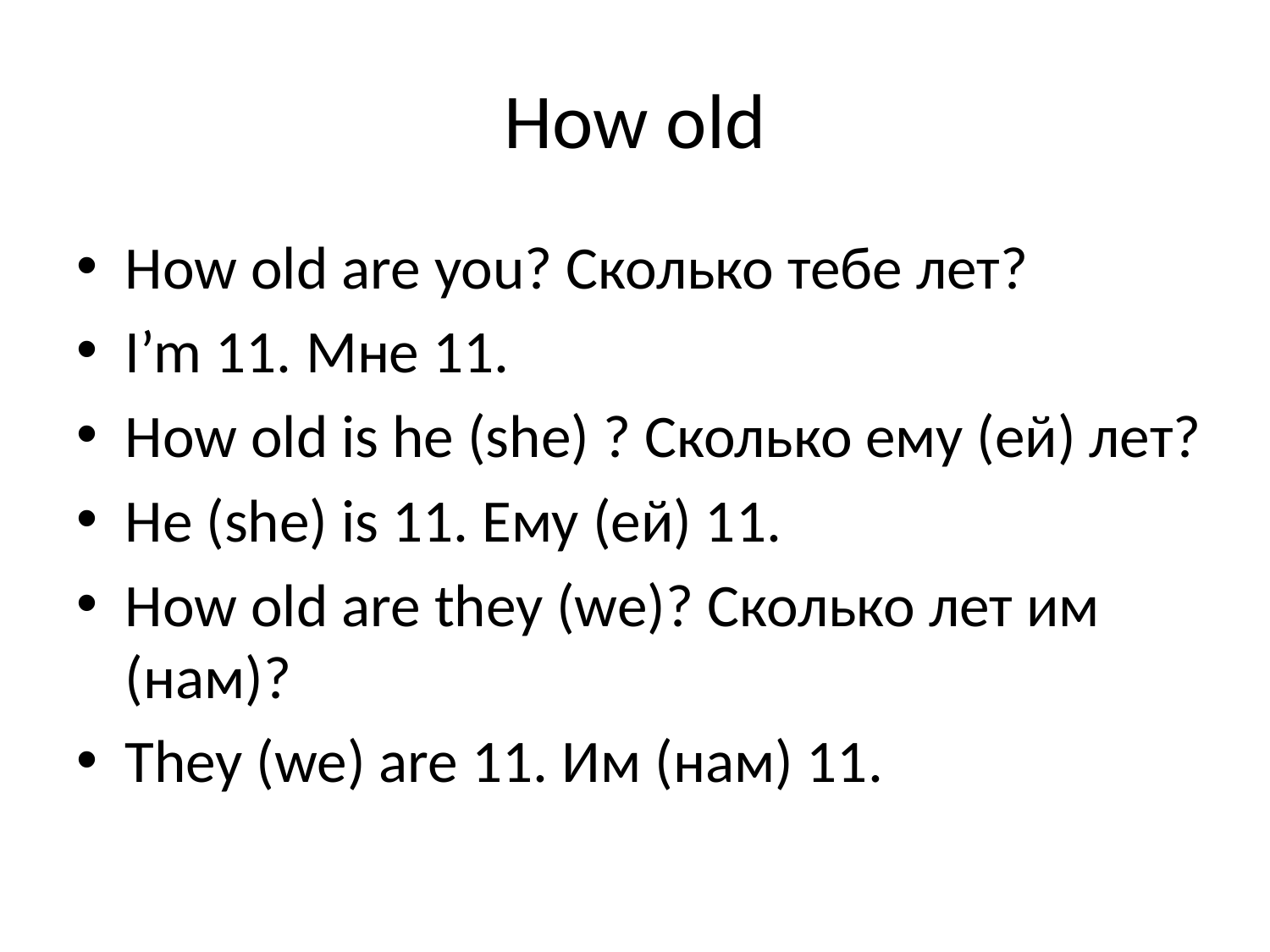

# How old
How old are you? Сколько тебе лет?
I’m 11. Mне 11.
How old is he (she) ? Сколько ему (ей) лет?
He (she) is 11. Ему (ей) 11.
How old are they (we)? Cколько лет им (нам)?
They (we) are 11. Им (нам) 11.